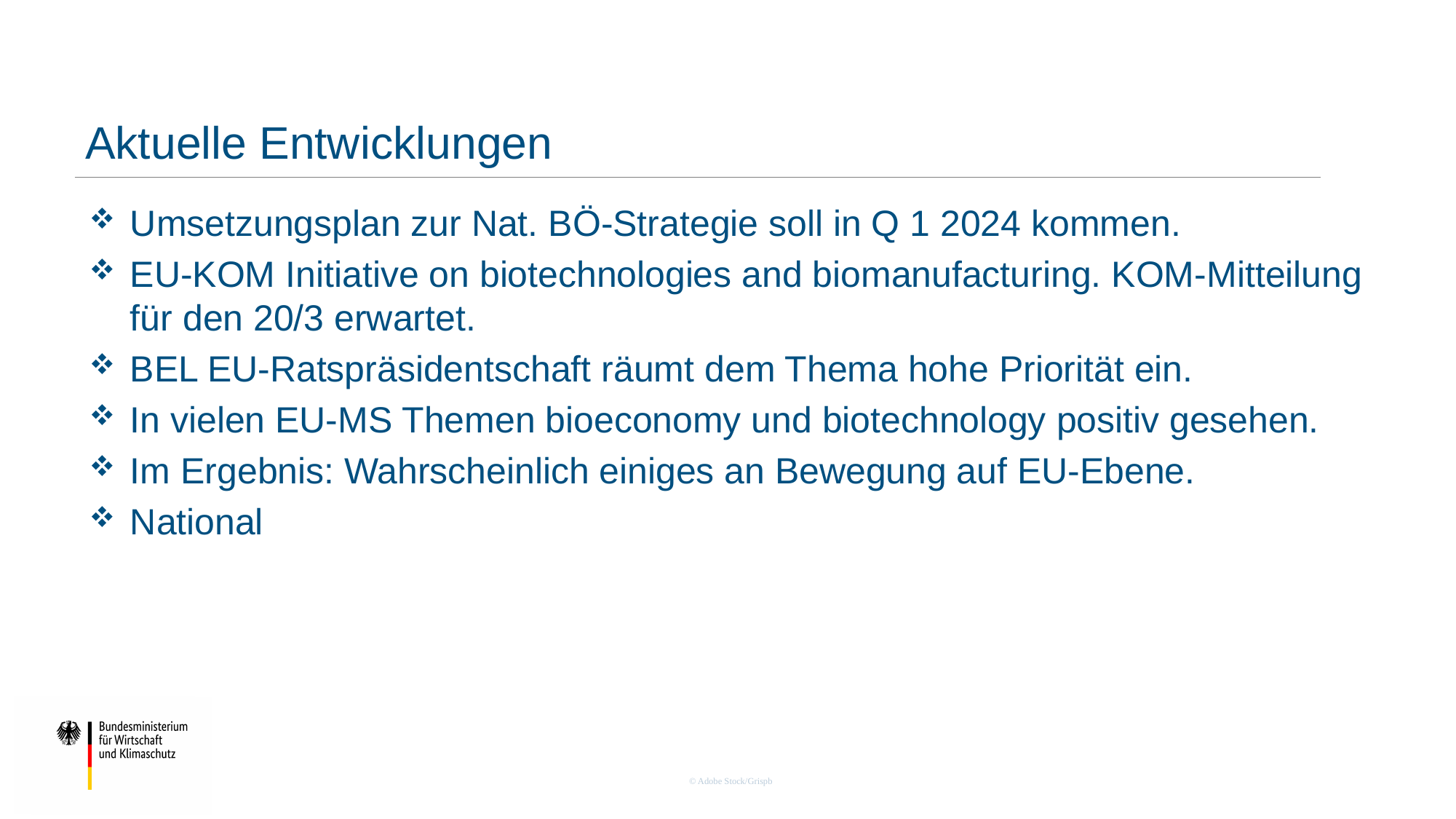

# Aktuelle Entwicklungen
Umsetzungsplan zur Nat. BÖ-Strategie soll in Q 1 2024 kommen.
EU-KOM Initiative on biotechnologies and biomanufacturing. KOM-Mitteilung für den 20/3 erwartet.
BEL EU-Ratspräsidentschaft räumt dem Thema hohe Priorität ein.
In vielen EU-MS Themen bioeconomy und biotechnology positiv gesehen.
Im Ergebnis: Wahrscheinlich einiges an Bewegung auf EU-Ebene.
National
© Adobe Stock/Grispb